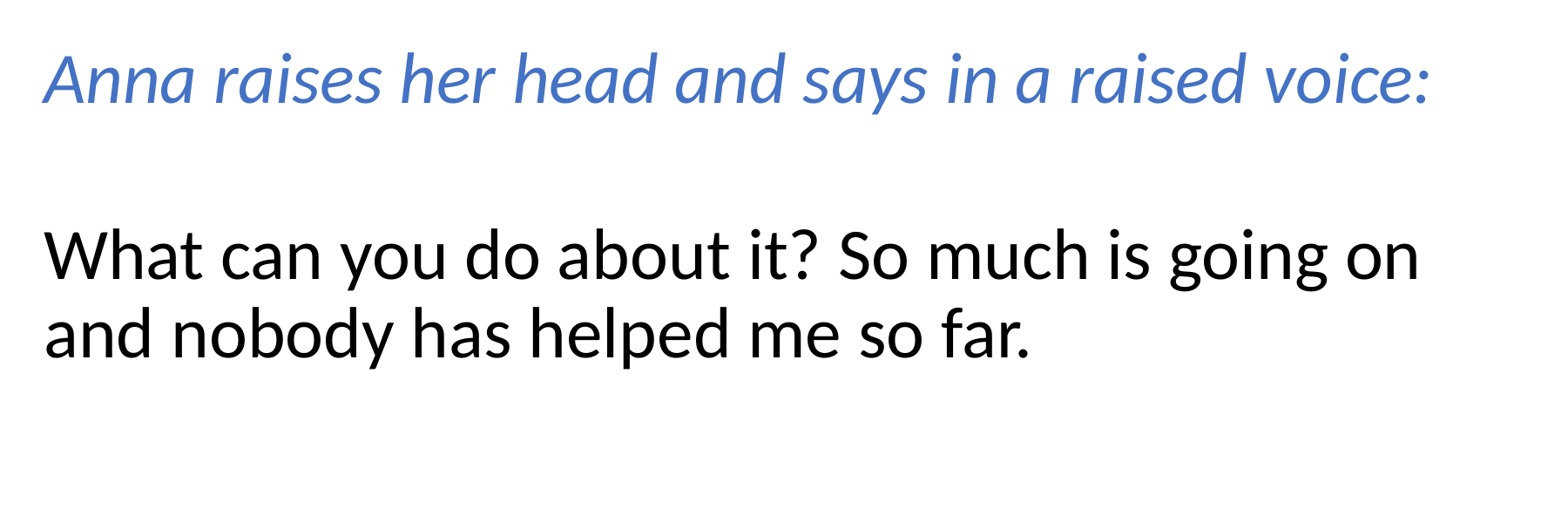

Anna raises her head and says in a raised voice:

What can you do about it? So much is going on and nobody has helped me so far.